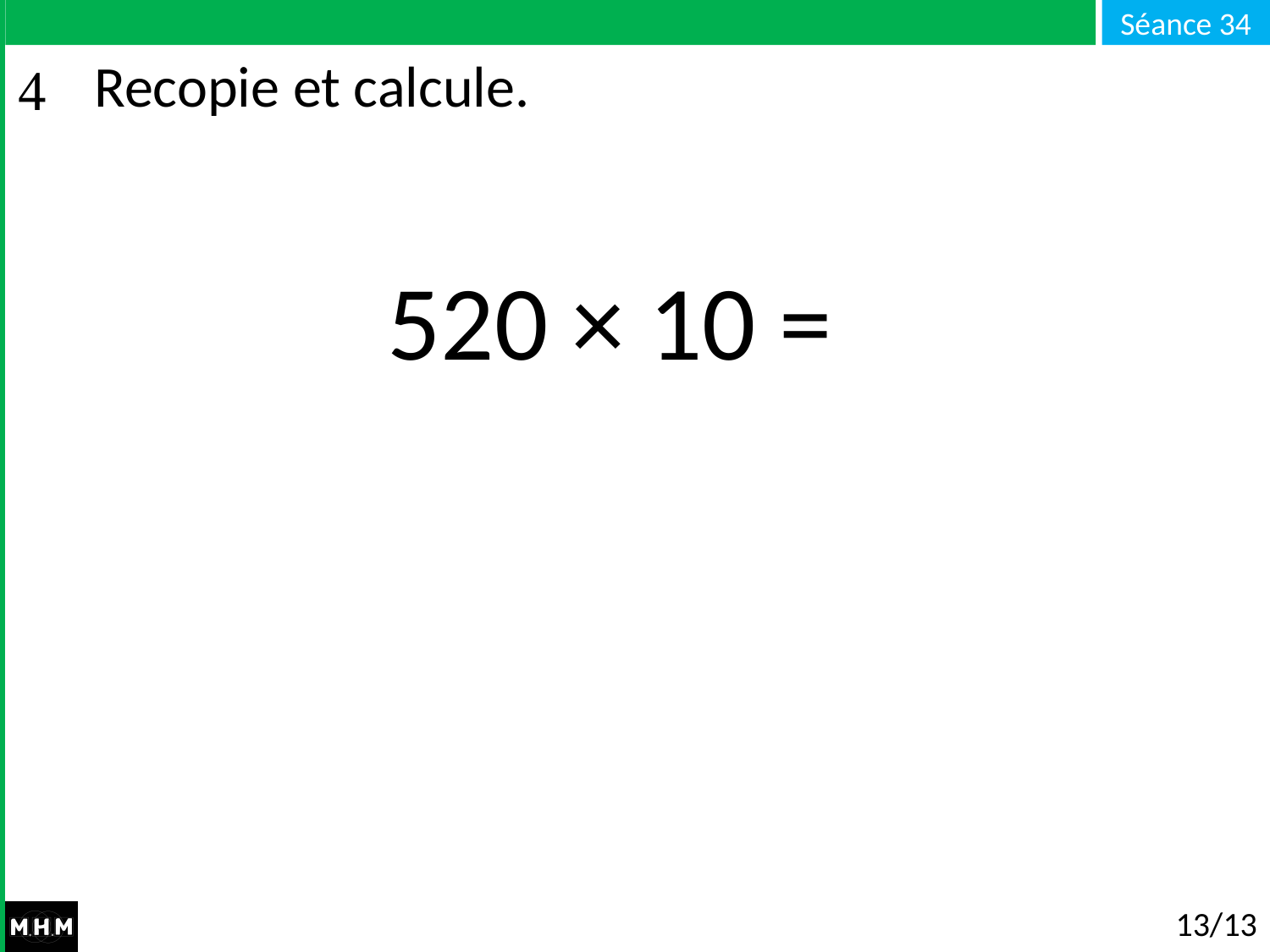

# Recopie et calcule.
520 × 10 =
13/13